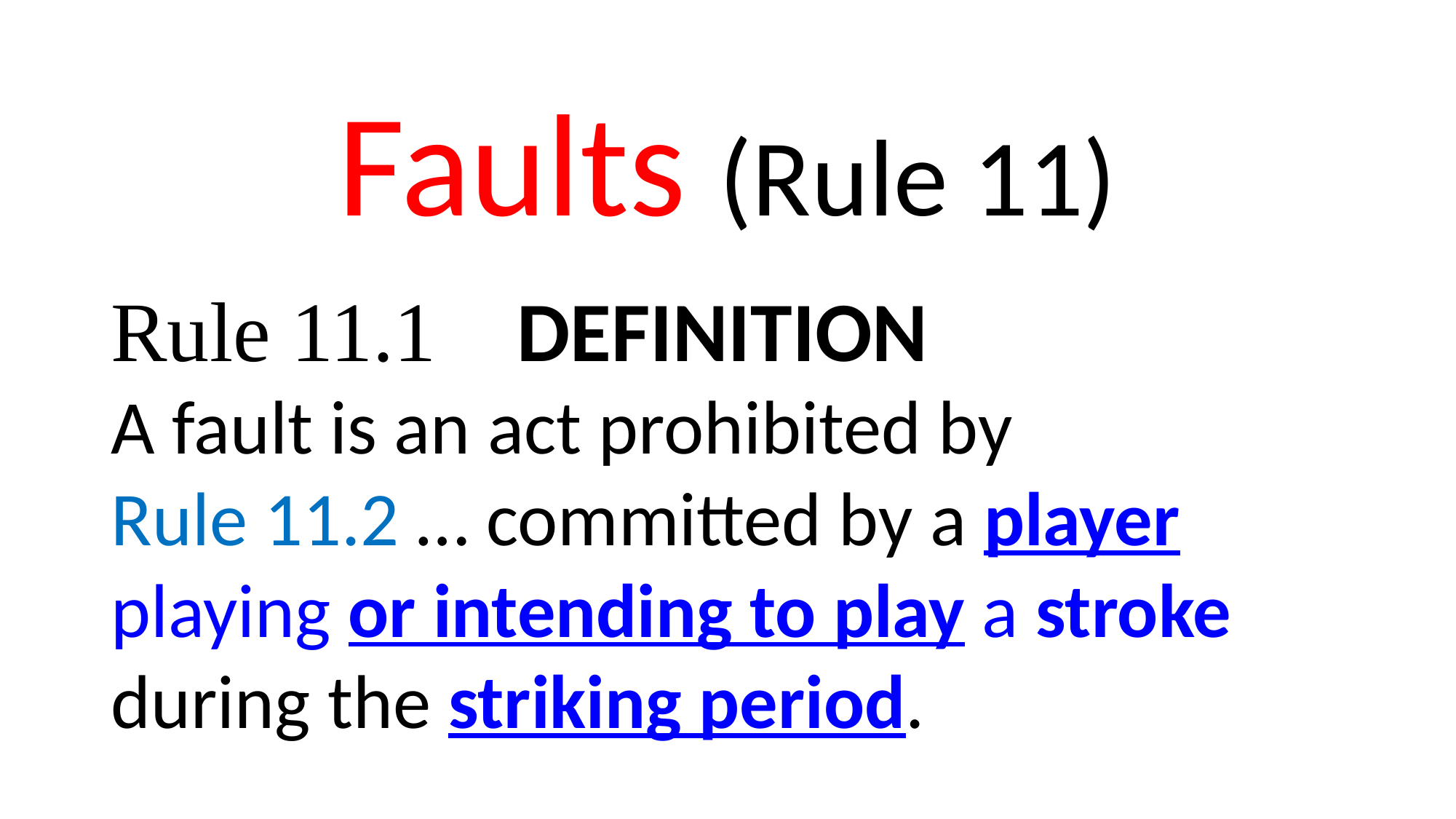

# Faults (Rule 11)
Rule 11.1	Definition
A fault is an act prohibited by
Rule 11.2 … committed by a player playing or intending to play a stroke during the striking period.